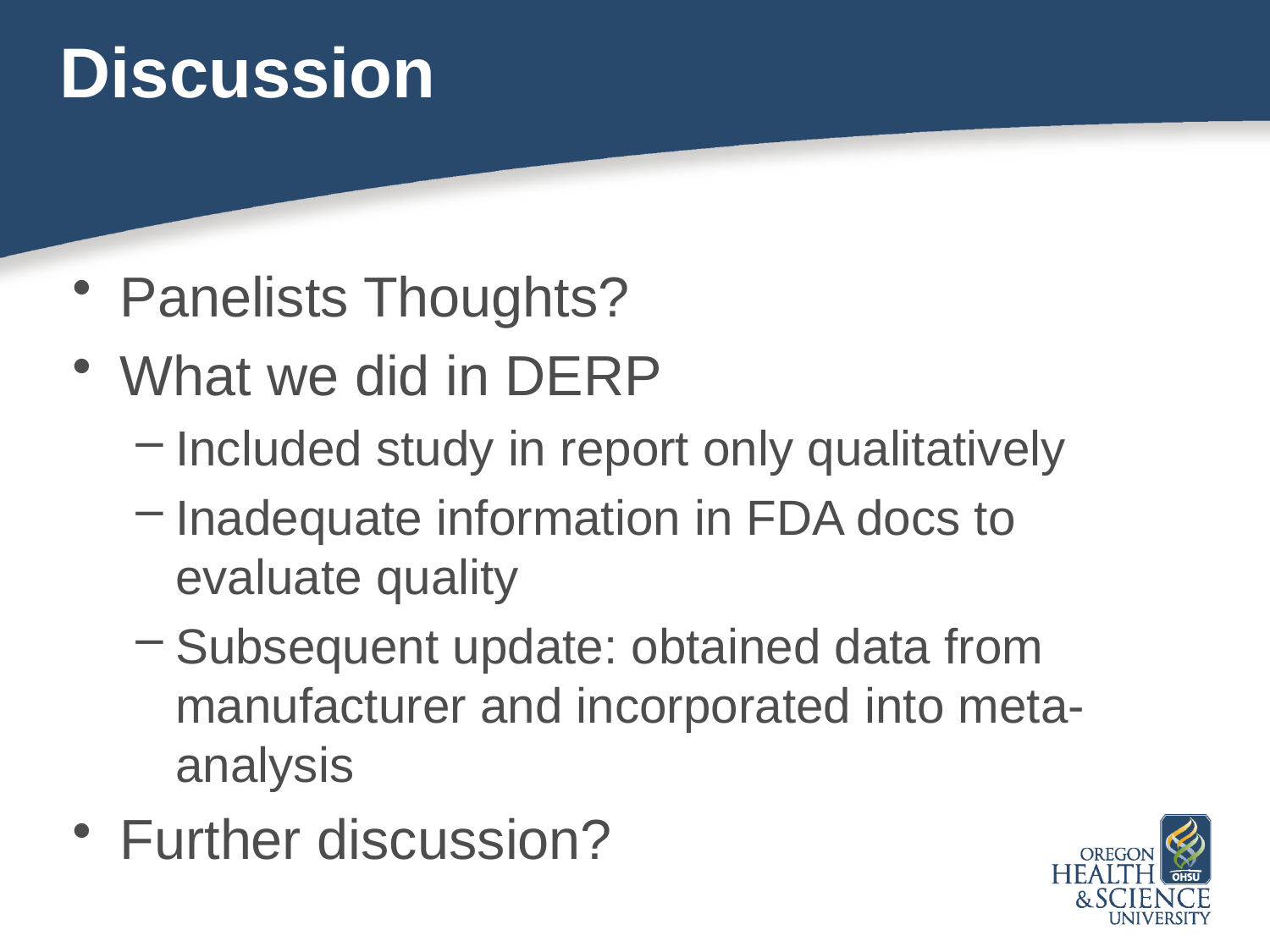

# Discussion
Panelists Thoughts?
What we did in DERP
Included study in report only qualitatively
Inadequate information in FDA docs to evaluate quality
Subsequent update: obtained data from manufacturer and incorporated into meta-analysis
Further discussion?